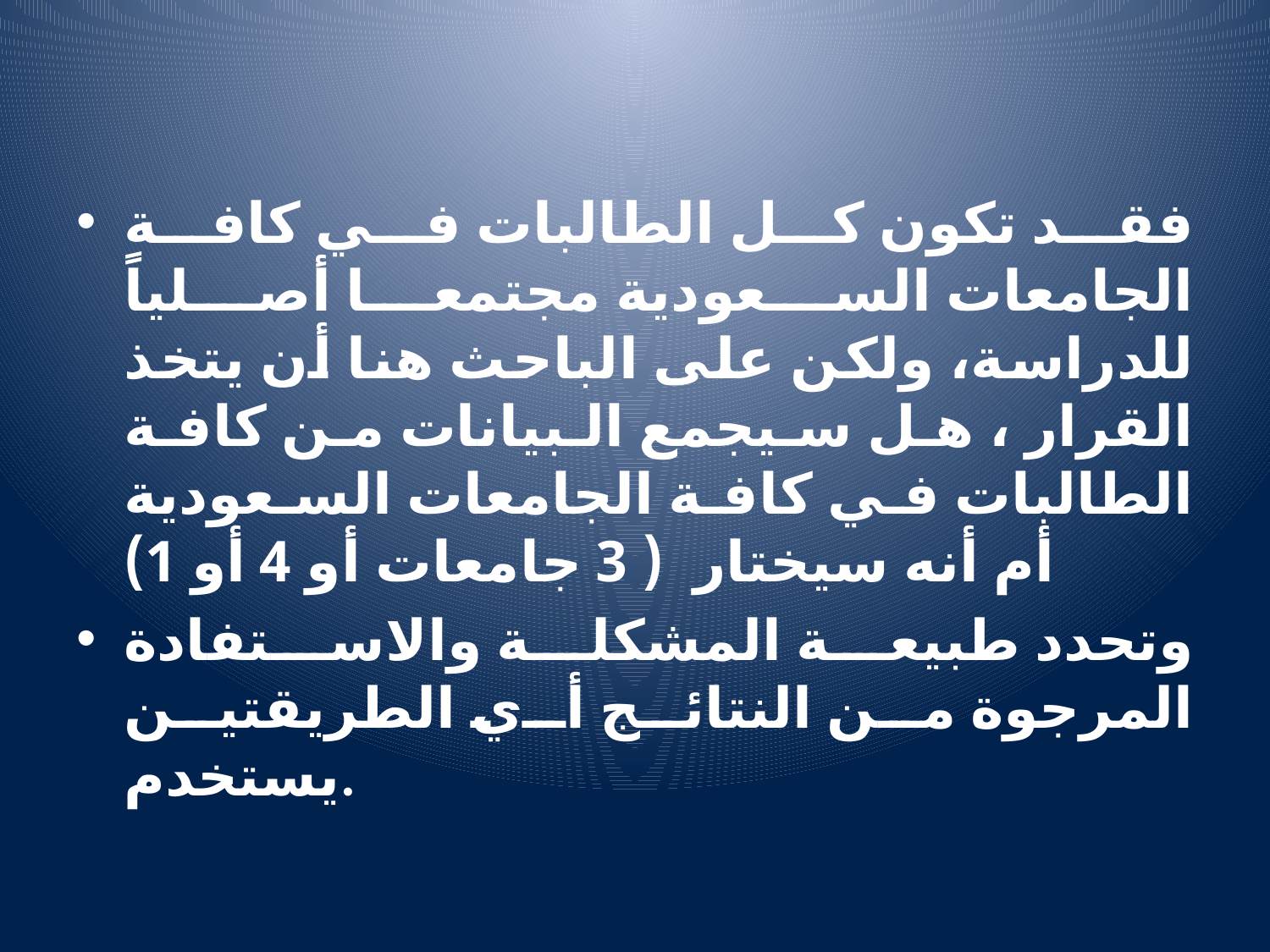

#
فقد تكون كل الطالبات في كافة الجامعات السعودية مجتمعا أصلياً للدراسة، ولكن على الباحث هنا أن يتخذ القرار ، هل سيجمع البيانات من كافة الطالبات في كافة الجامعات السعودية أم أنه سيختار  ( 3 جامعات أو 4 أو 1)
وتحدد طبيعة المشكلة والاستفادة المرجوة من النتائج أي الطريقتين يستخدم.